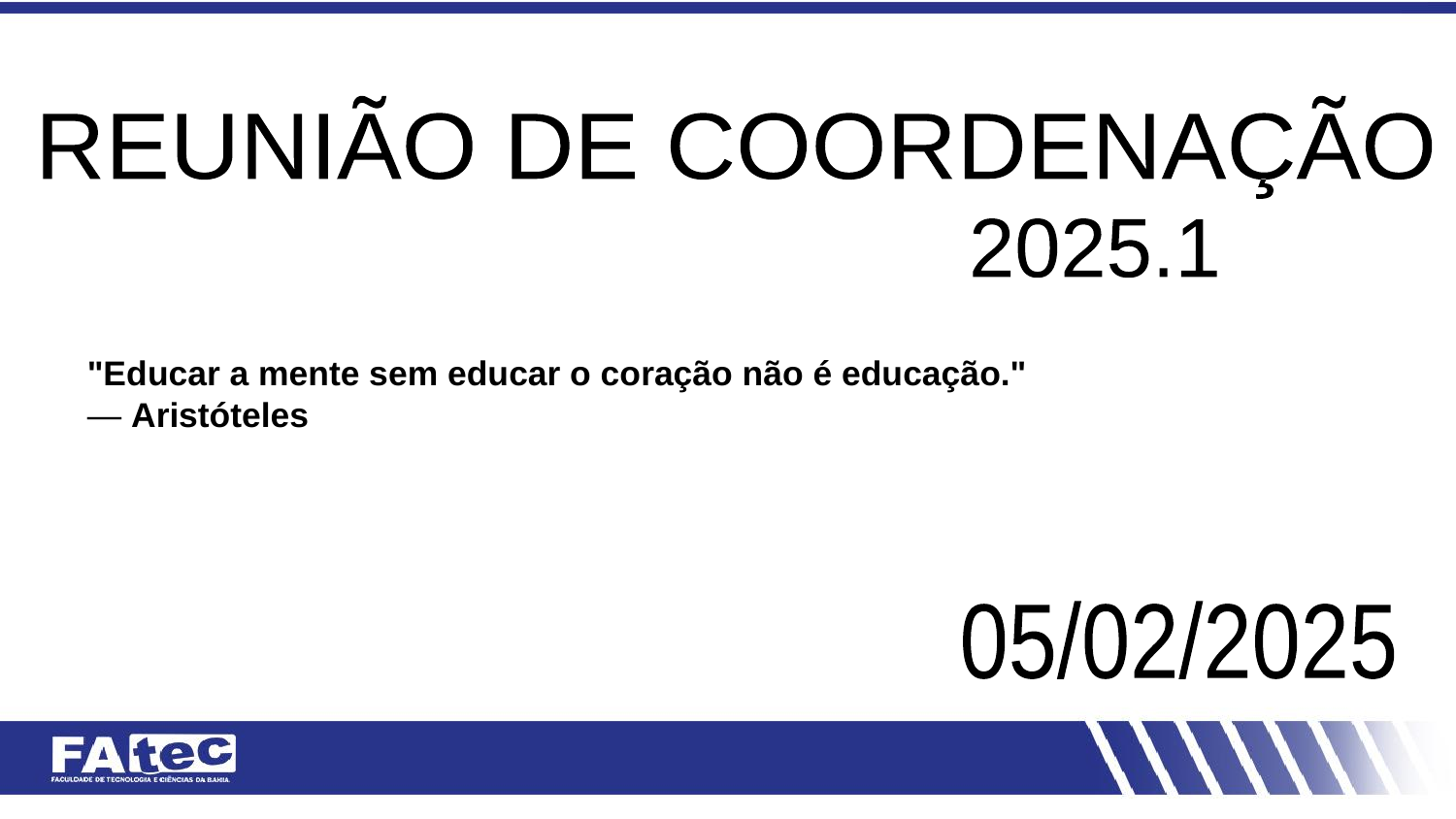

REUNIÃO DE COORDENAÇÃO
2025.1
"Educar a mente sem educar o coração não é educação."
— Aristóteles
05/02/2025